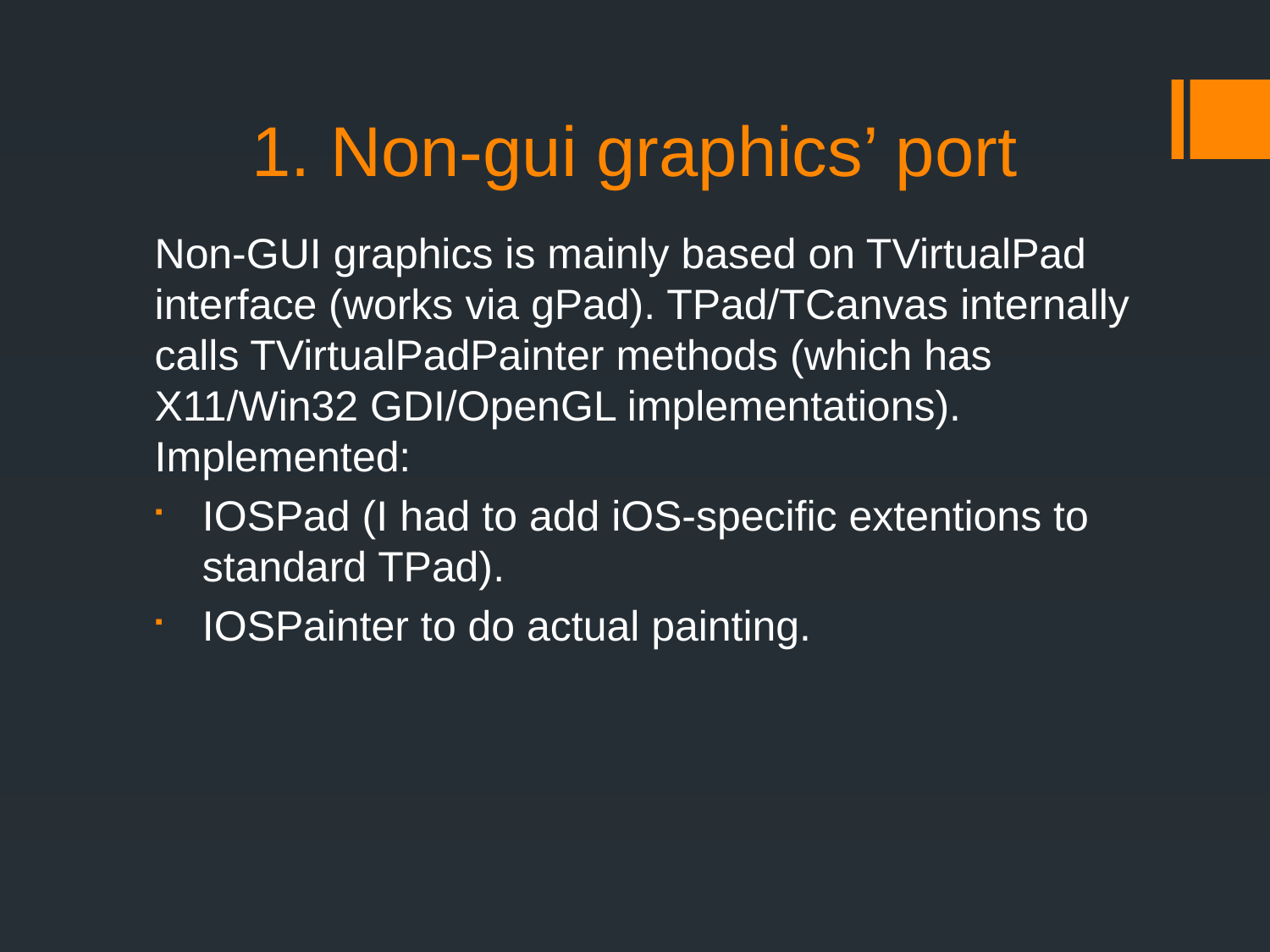

# 1. Non-gui graphics’ port
Non-GUI graphics is mainly based on TVirtualPad interface (works via gPad). TPad/TCanvas internally calls TVirtualPadPainter methods (which has X11/Win32 GDI/OpenGL implementations). Implemented:
IOSPad (I had to add iOS-specific extentions to standard TPad).
IOSPainter to do actual painting.